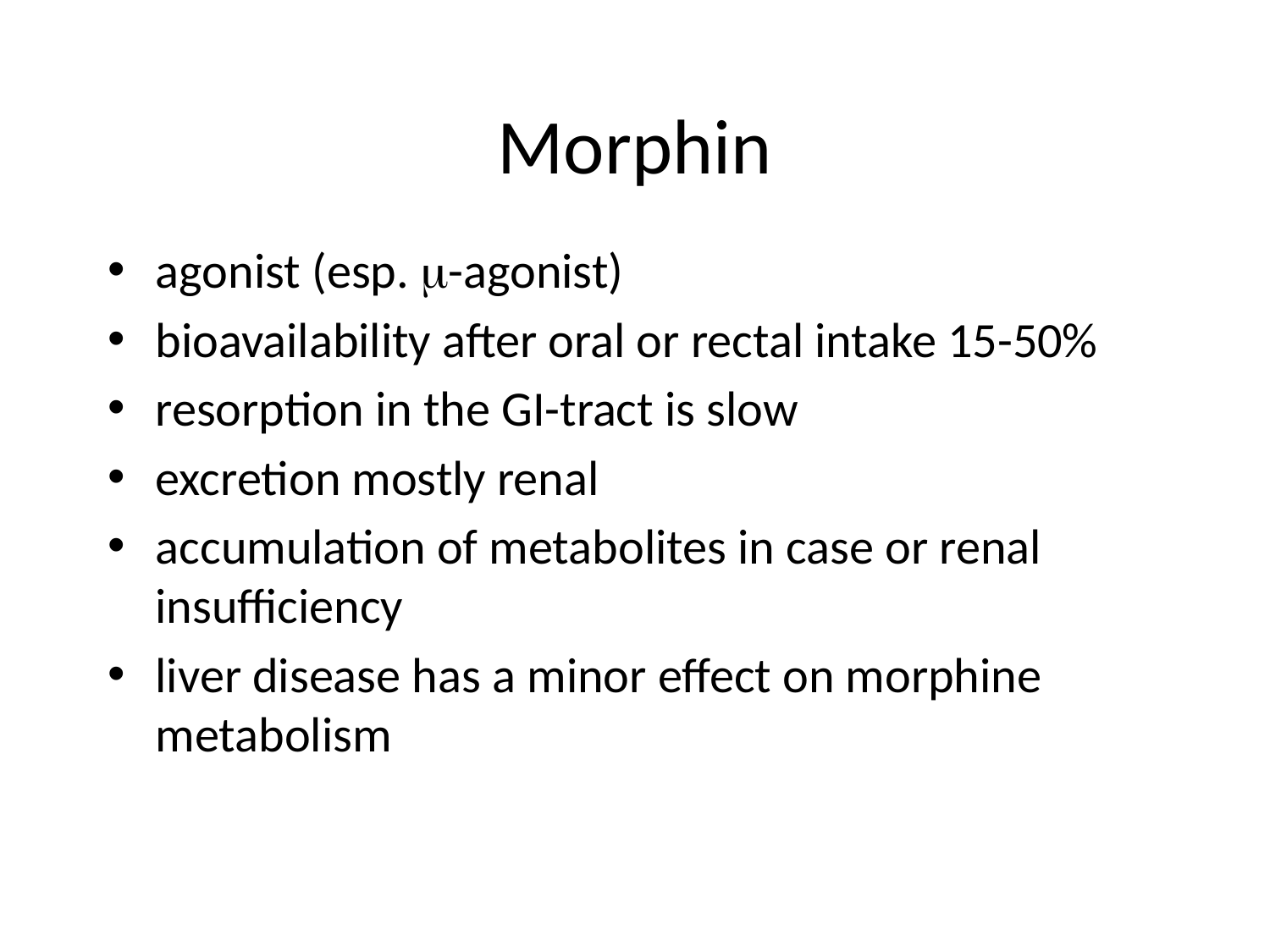

# Morphin
agonist (esp. μ-agonist)
bioavailability after oral or rectal intake 15-50%
resorption in the GI-tract is slow
excretion mostly renal
accumulation of metabolites in case or renal insufficiency
liver disease has a minor effect on morphine metabolism